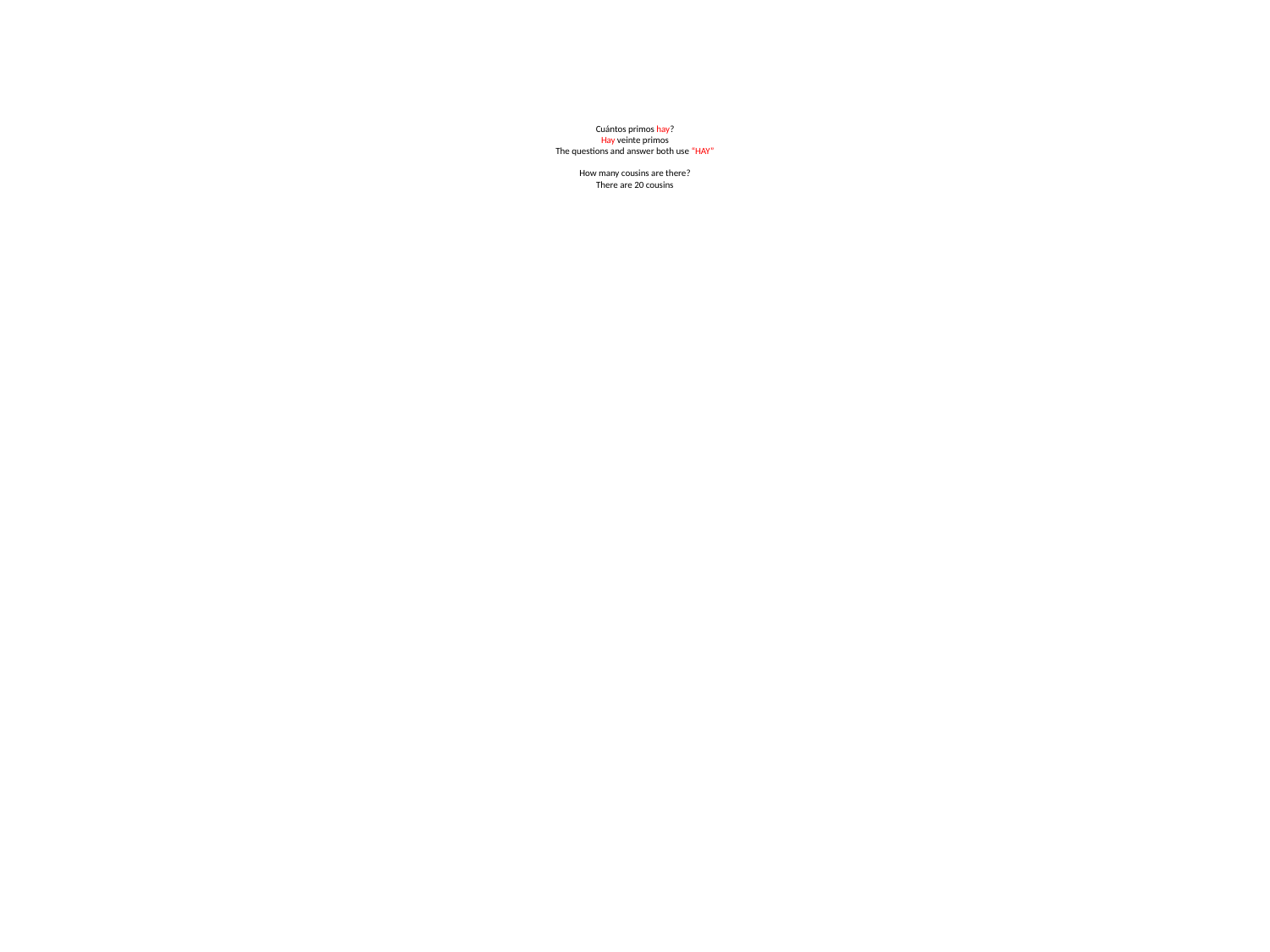

# Cuántos primos hay? Hay veinte primos The questions and answer both use “HAY” How many cousins are there? There are 20 cousins